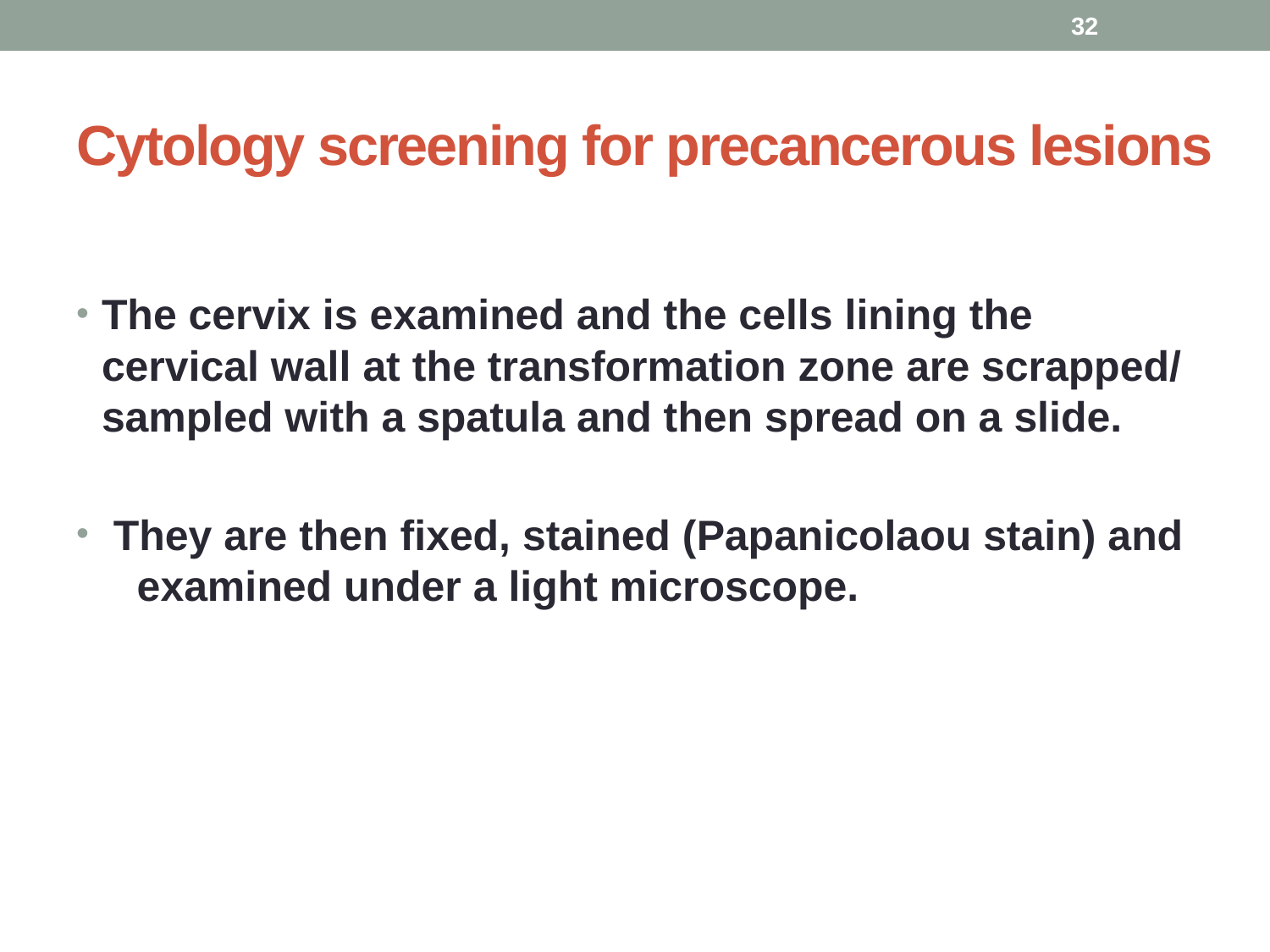

32
# Cytology screening for precancerous lesions

The cervix is examined and the cells lining the cervical wall at the transformation zone are scrapped/ sampled with a spatula and then spread on a slide.

 They are then fixed, stained (Papanicolaou stain) and    examined under a light microscope.